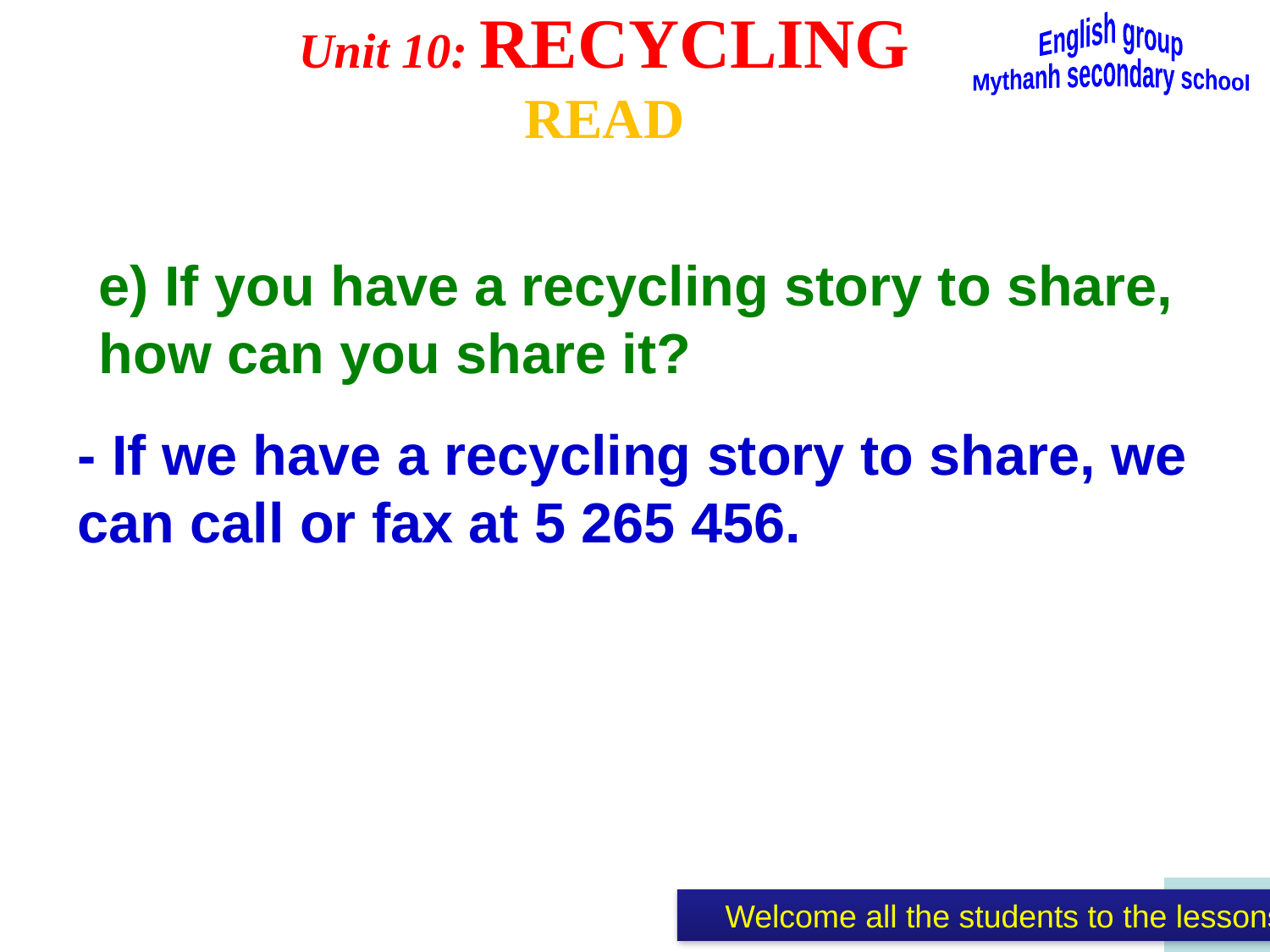

Unit 10: RECYCLING
READ
English group
Mythanh secondary school
e) If you have a recycling story to share, how can you share it?
- If we have a recycling story to share, we can call or fax at 5 265 456.

    Welcome all the students to the lessons of English group - My Thanh Secondary school.